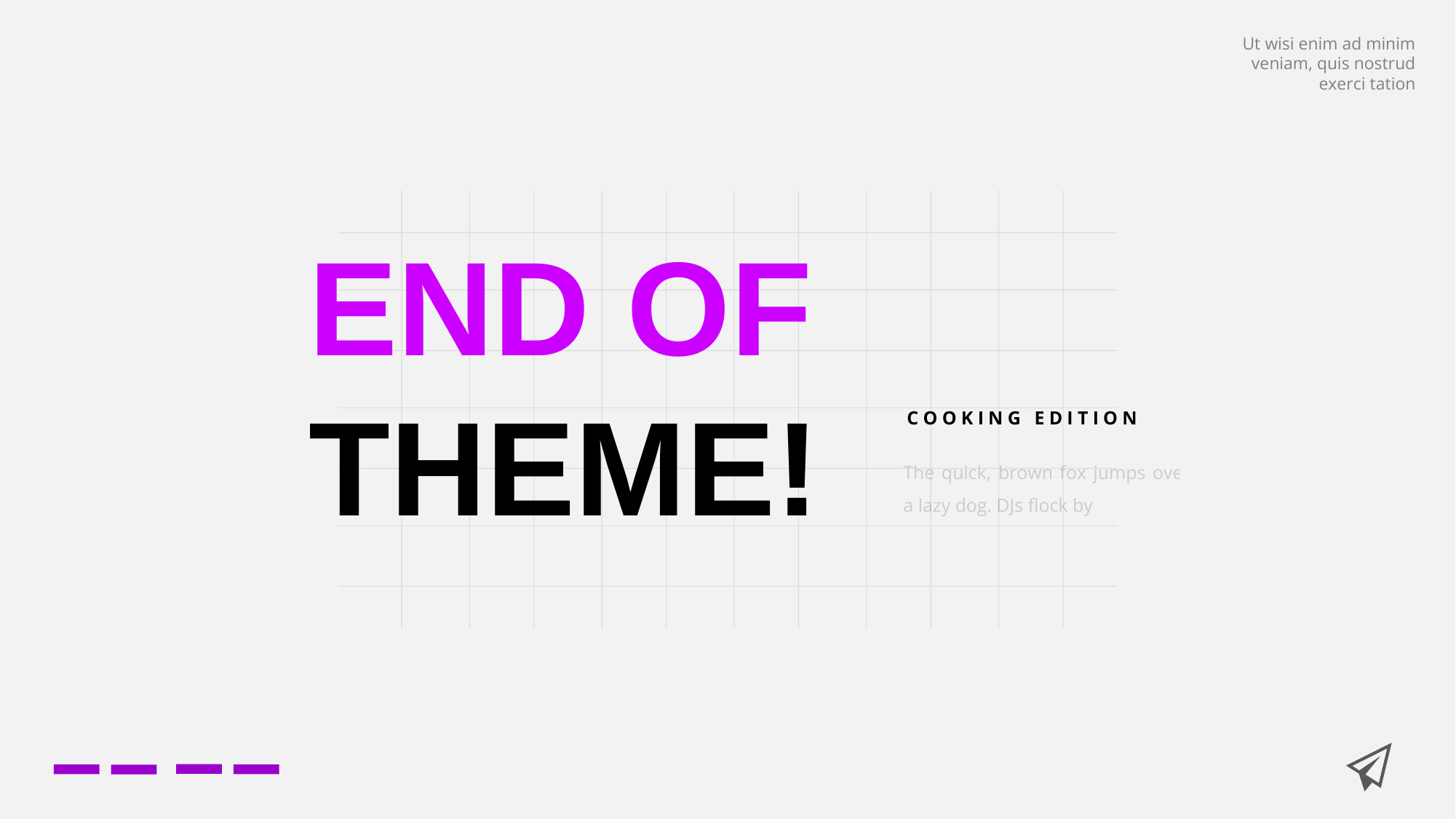

Ut wisi enim ad minim veniam, quis nostrud exerci tation
END OF THEME!
COOKING EDITION
The quick, brown fox jumps over a lazy dog. DJs flock by